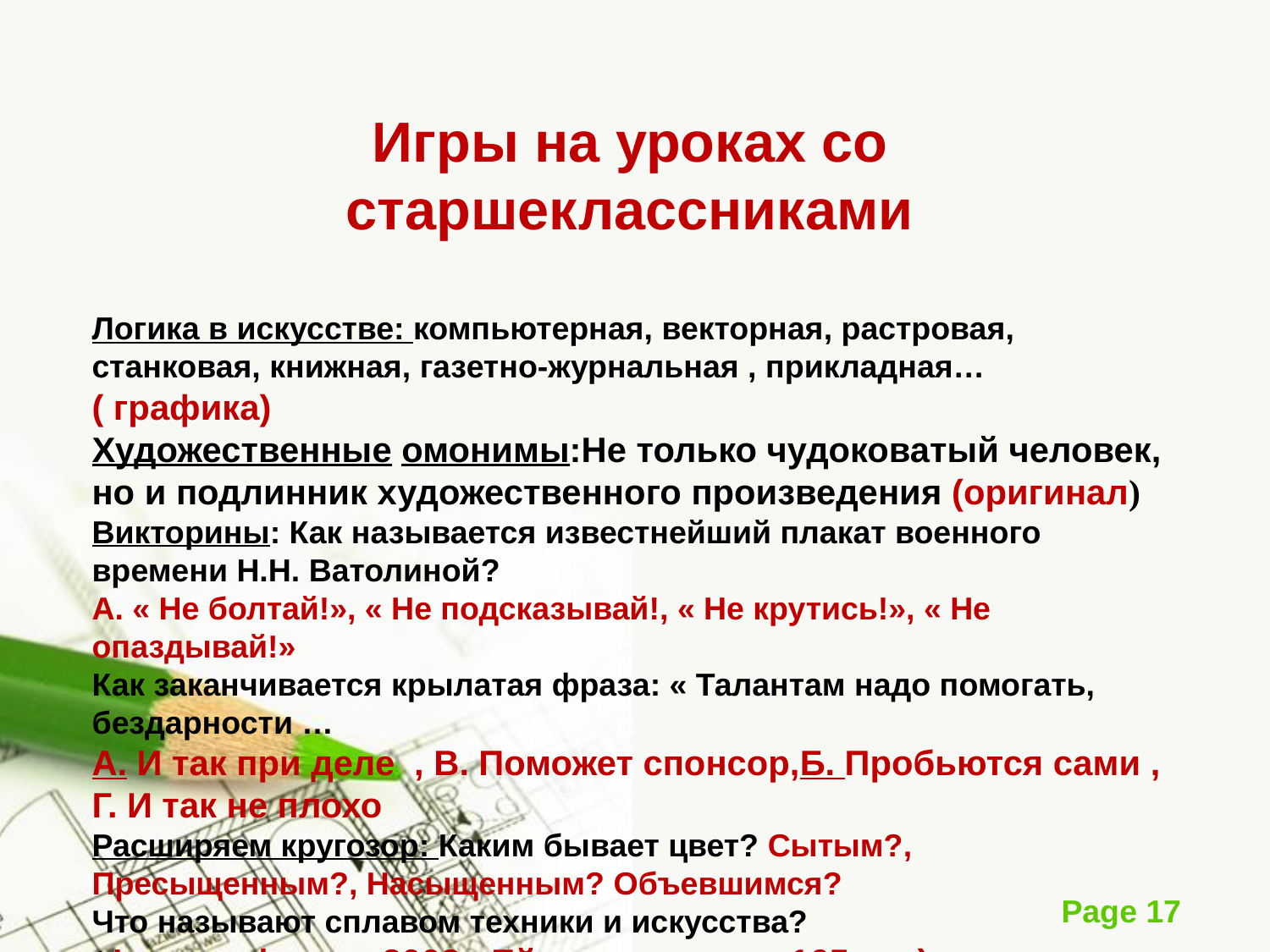

Игры на уроках со старшеклассниками

Логика в искусстве: компьютерная, векторная, растровая, станковая, книжная, газетно-журнальная , прикладная…
( графика)
Художественные омонимы:Не только чудоковатый человек, но и подлинник художественного произведения (оригинал)
Викторины: Как называется известнейший плакат военного времени Н.Н. Ватолиной?
А. « Не болтай!», « Не подсказывай!, « Не крутись!», « Не опаздывай!»
Как заканчивается крылатая фраза: « Талантам надо помогать, бездарности …
А. И так при деле  , В. Поможет спонсор,Б. Пробьются сами , Г. И так не плохо
Расширяем кругозор: Каким бывает цвет? Сытым?, Пресыщенным?, Насыщенным? Объевшимся?
Что называют сплавом техники и искусства?
(Фотографию, в 2003г. Ей исполнилось 165 лет)